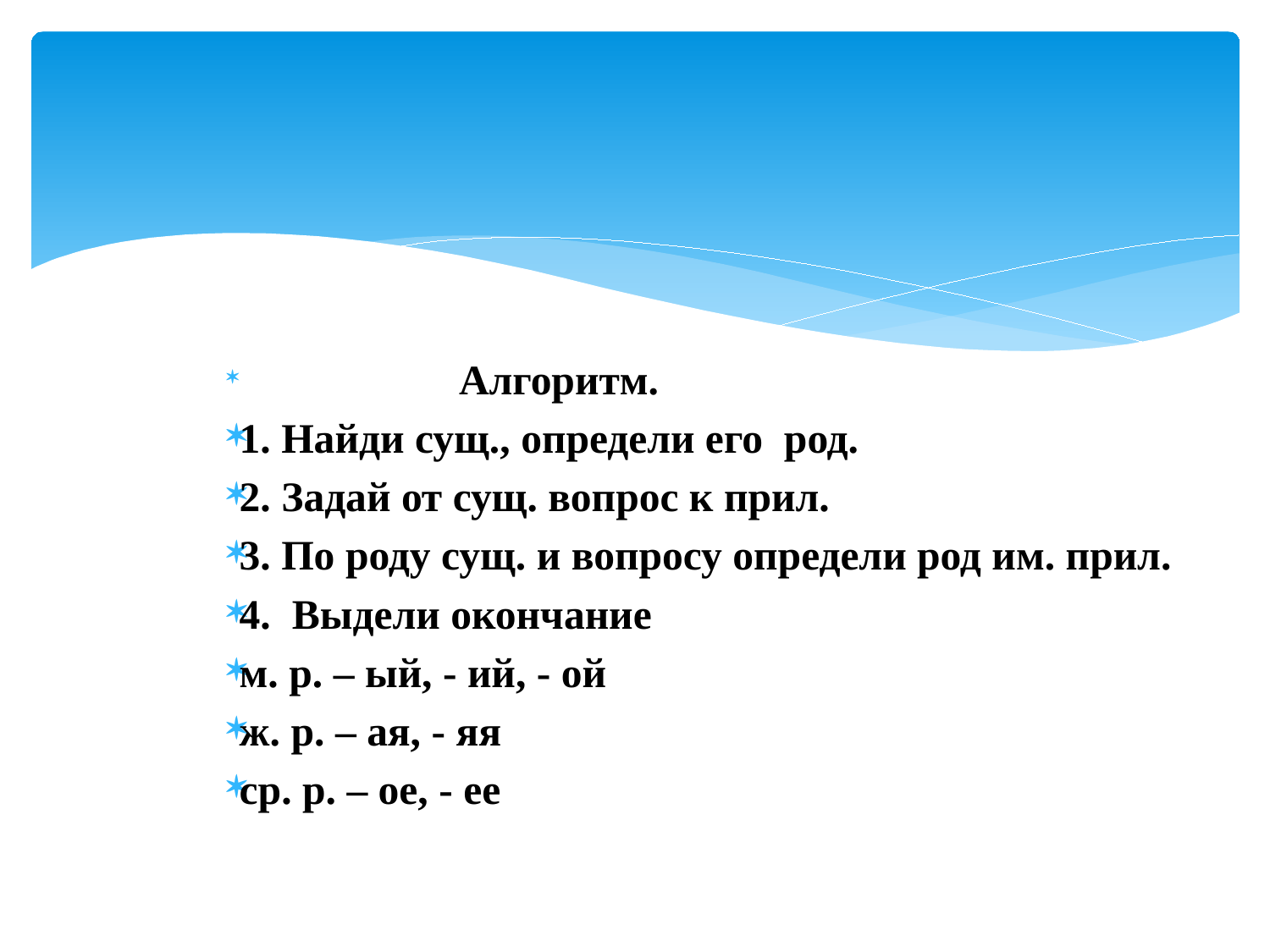

#
                      Алгоритм.
1. Найди сущ., определи его  род.
2. Задай от сущ. вопрос к прил.
3. По роду сущ. и вопросу определи род им. прил.
4.  Выдели окончание
м. р. – ый, - ий, - ой
ж. р. – ая, - яя
ср. р. – ое, - ее